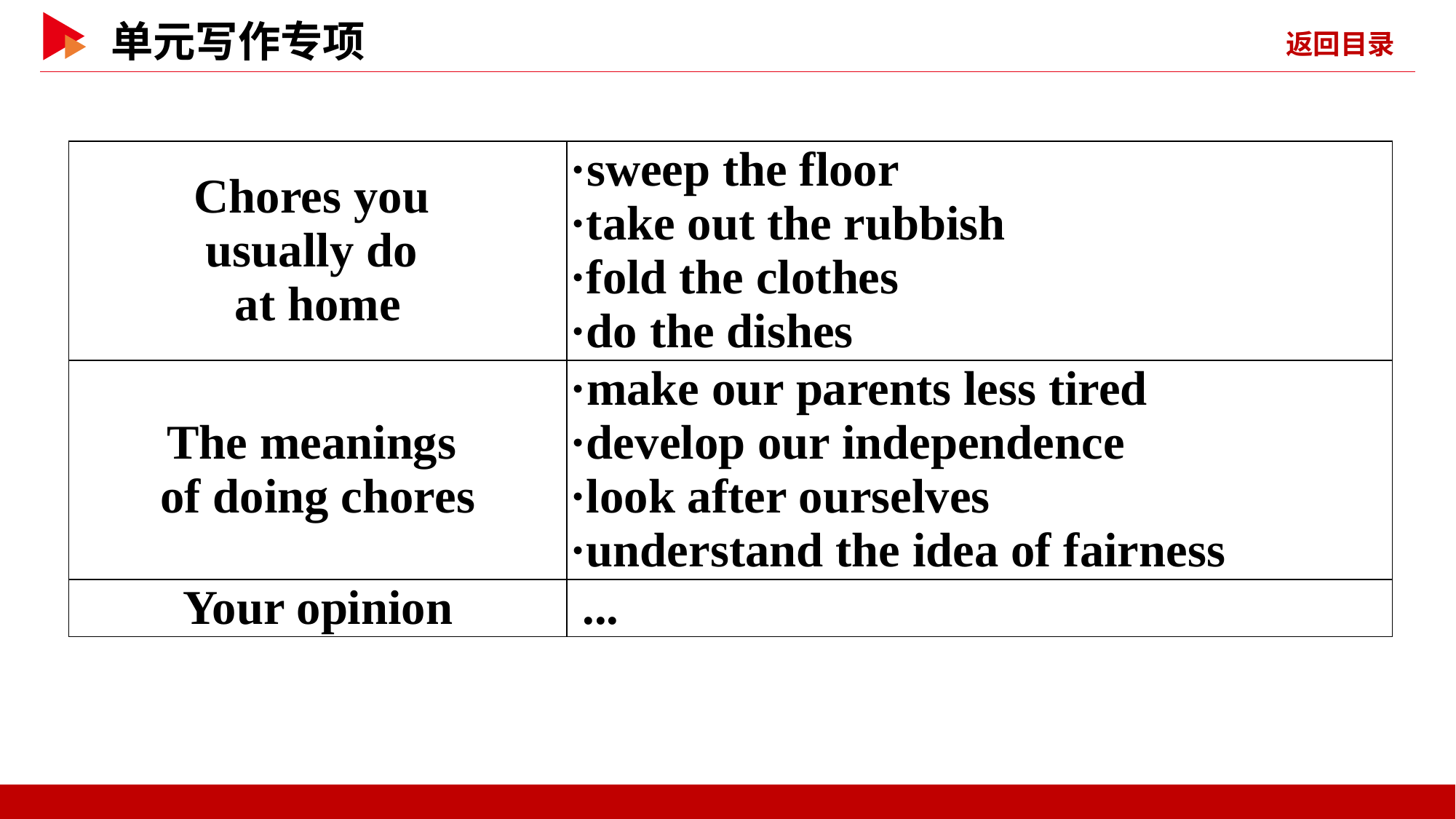

| Chores you usually do at home | ·sweep the floor ·take out the rubbish ·fold the clothes ·do the dishes |
| --- | --- |
| The meanings of doing chores | ·make our parents less tired ·develop our independence ·look after ourselves ·understand the idea of fairness |
| Your opinion | ... |